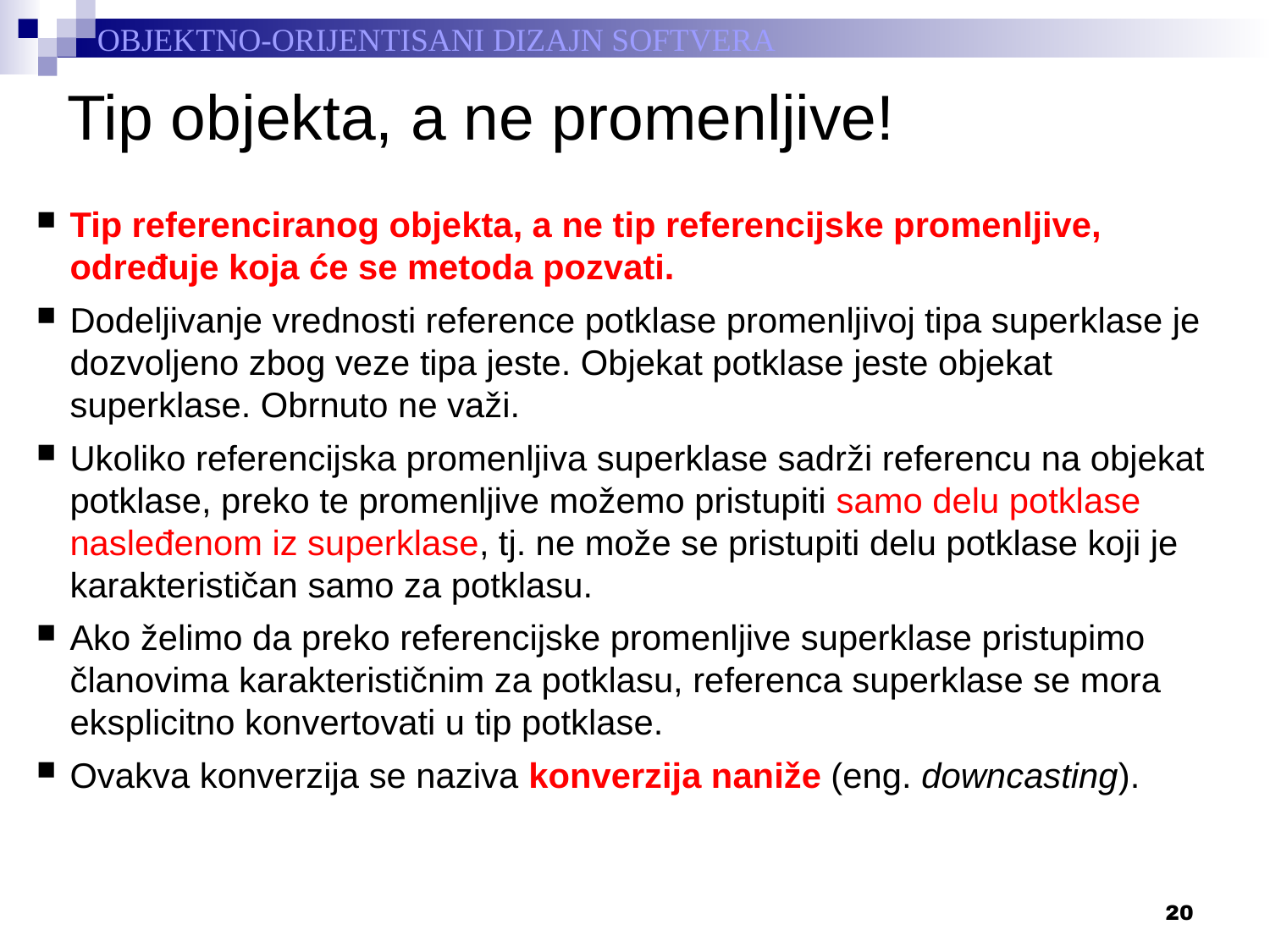

# Tip objekta, a ne promenljive!
Tip referenciranog objekta, a ne tip referencijske promenljive, određuje koja će se metoda pozvati.
Dodeljivanje vrednosti reference potklase promenljivoj tipa superklase je dozvoljeno zbog veze tipa jeste. Objekat potklase jeste objekat superklase. Obrnuto ne važi.
Ukoliko referencijska promenljiva superklase sadrži referencu na objekat potklase, preko te promenljive možemo pristupiti samo delu potklase nasleđenom iz superklase, tj. ne može se pristupiti delu potklase koji je karakterističan samo za potklasu.
Ako želimo da preko referencijske promenljive superklase pristupimo članovima karakterističnim za potklasu, referenca superklase se mora eksplicitno konvertovati u tip potklase.
Ovakva konverzija se naziva konverzija naniže (eng. downcasting).
20